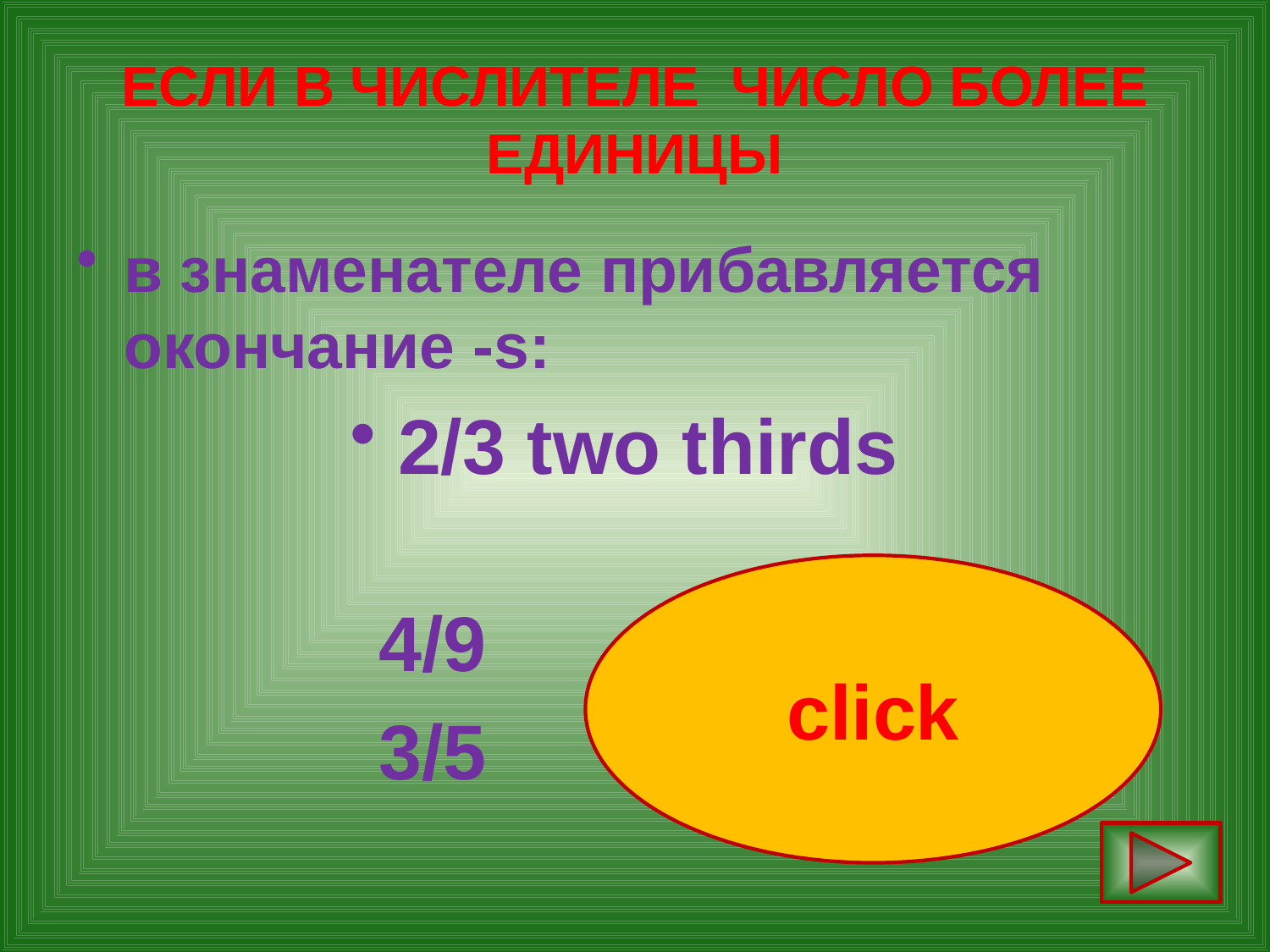

# ЕСЛИ В ЧИСЛИТЕЛЕ  ЧИСЛО БОЛЕЕ ЕДИНИЦЫ
в знаменателе прибавляется окончание -s:
2/3 two thirds

              4/9        four ninths
              3/5        three fifths

click